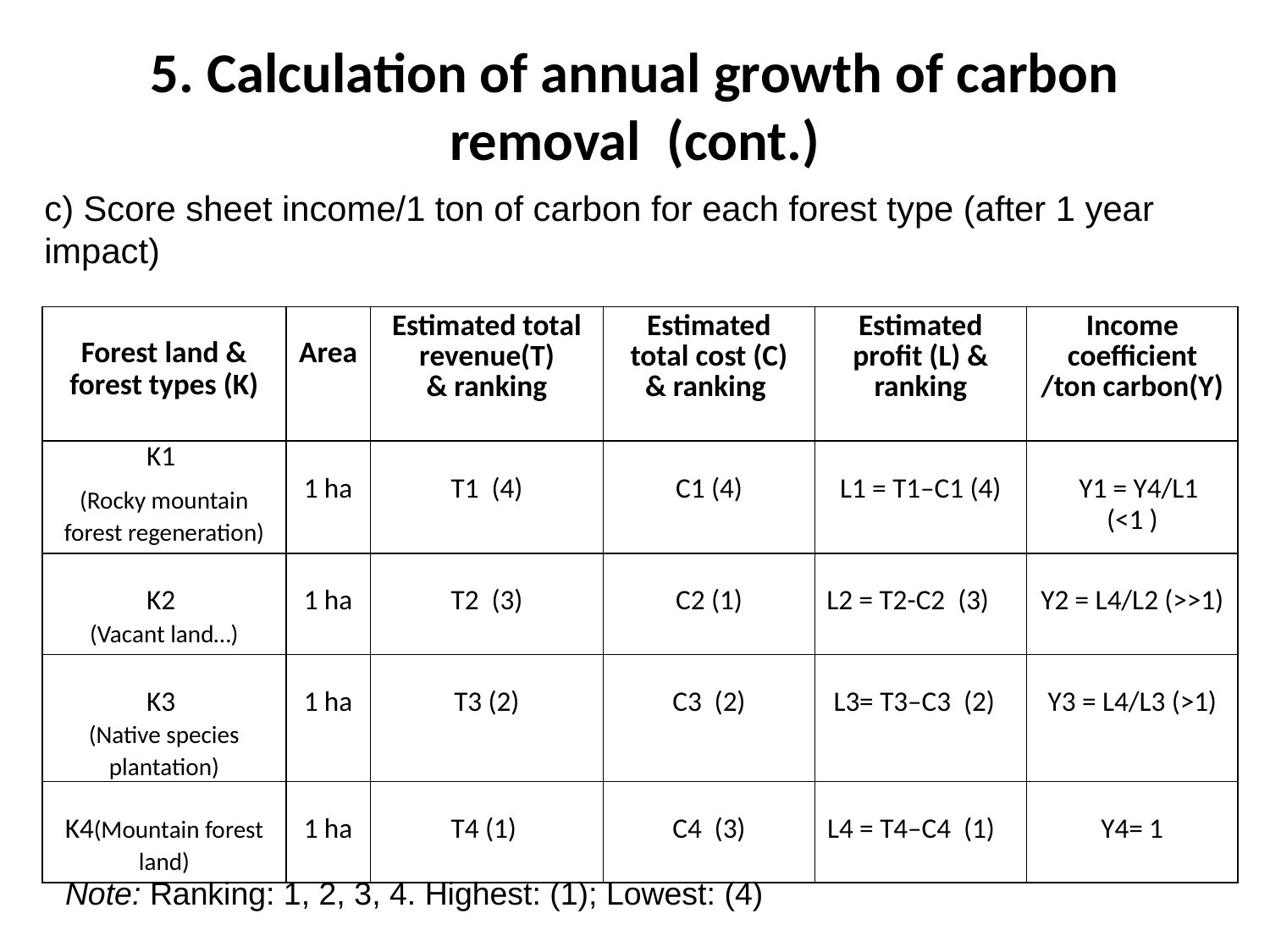

# 5. Calculation of annual growth of carbon removal  (cont.)
c) Score sheet income/1 ton of carbon for each forest type (after 1 year impact)
| Forest land & forest types (K) | Area | Estimated total revenue(T) & ranking | Estimated total cost (C) & ranking | Estimated profit (L) & ranking | Income coefficient /ton carbon(Y) |
| --- | --- | --- | --- | --- | --- |
| K1 (Rocky mountain forest regeneration) | 1 ha | T1 (4) | C1 (4) | L1 = T1–C1 (4) | Y1 = Y4/L1 (<1 ) |
| K2 (Vacant land…) | 1 ha | T2 (3) | C2 (1) | L2 = T2-C2 (3) | Y2 = L4/L2 (>>1) |
| K3 (Native species plantation) | 1 ha | T3 (2) | C3 (2) | L3= T3–C3 (2) | Y3 = L4/L3 (>1) |
| K4(Mountain forest land) | 1 ha | T4 (1) | C4 (3) | L4 = T4–C4 (1) | Y4= 1 |
Note: Ranking: 1, 2, 3, 4. Highest: (1); Lowest: (4)